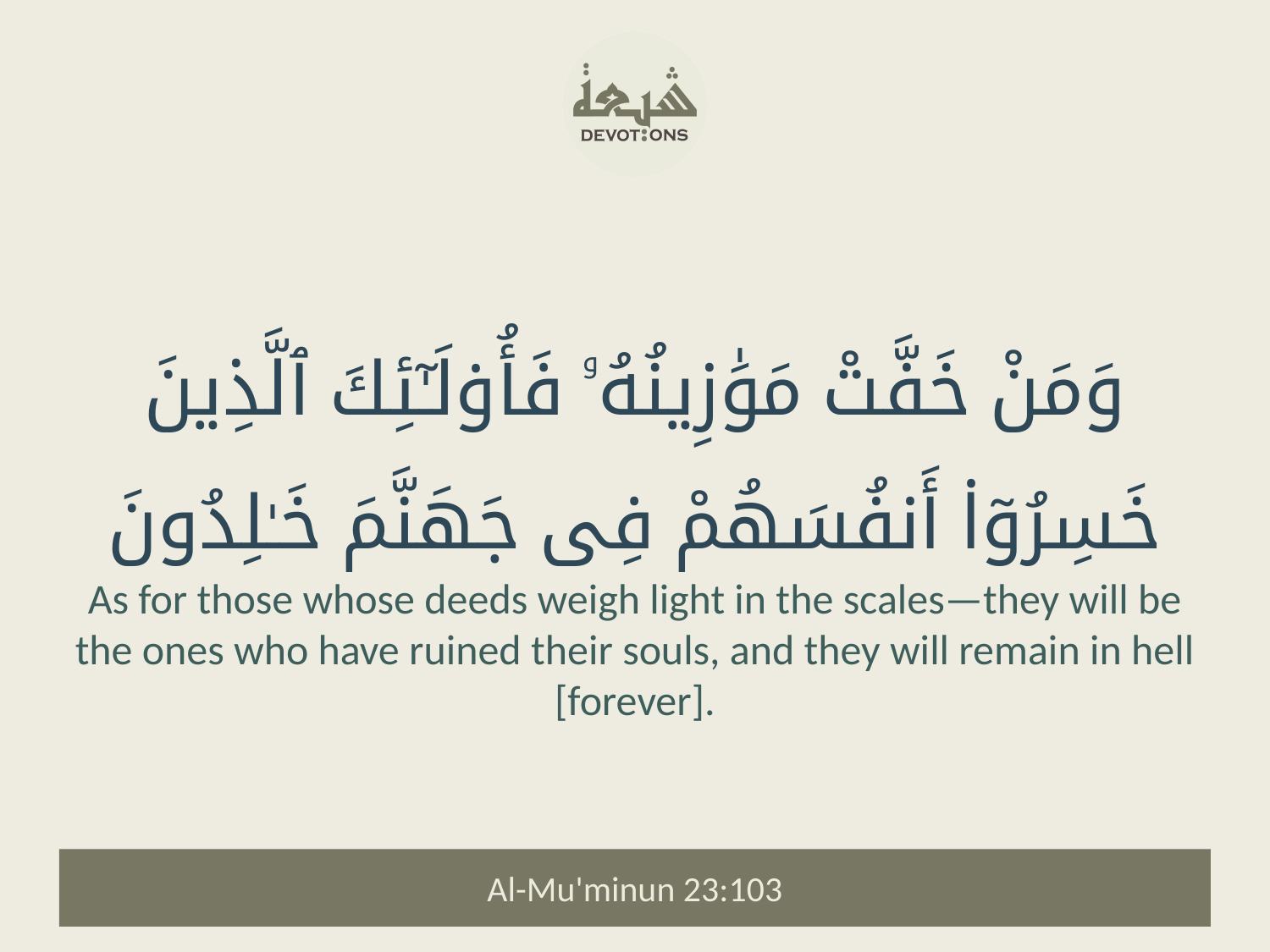

وَمَنْ خَفَّتْ مَوَٰزِينُهُۥ فَأُو۟لَـٰٓئِكَ ٱلَّذِينَ خَسِرُوٓا۟ أَنفُسَهُمْ فِى جَهَنَّمَ خَـٰلِدُونَ
As for those whose deeds weigh light in the scales—they will be the ones who have ruined their souls, and they will remain in hell [forever].
Al-Mu'minun 23:103